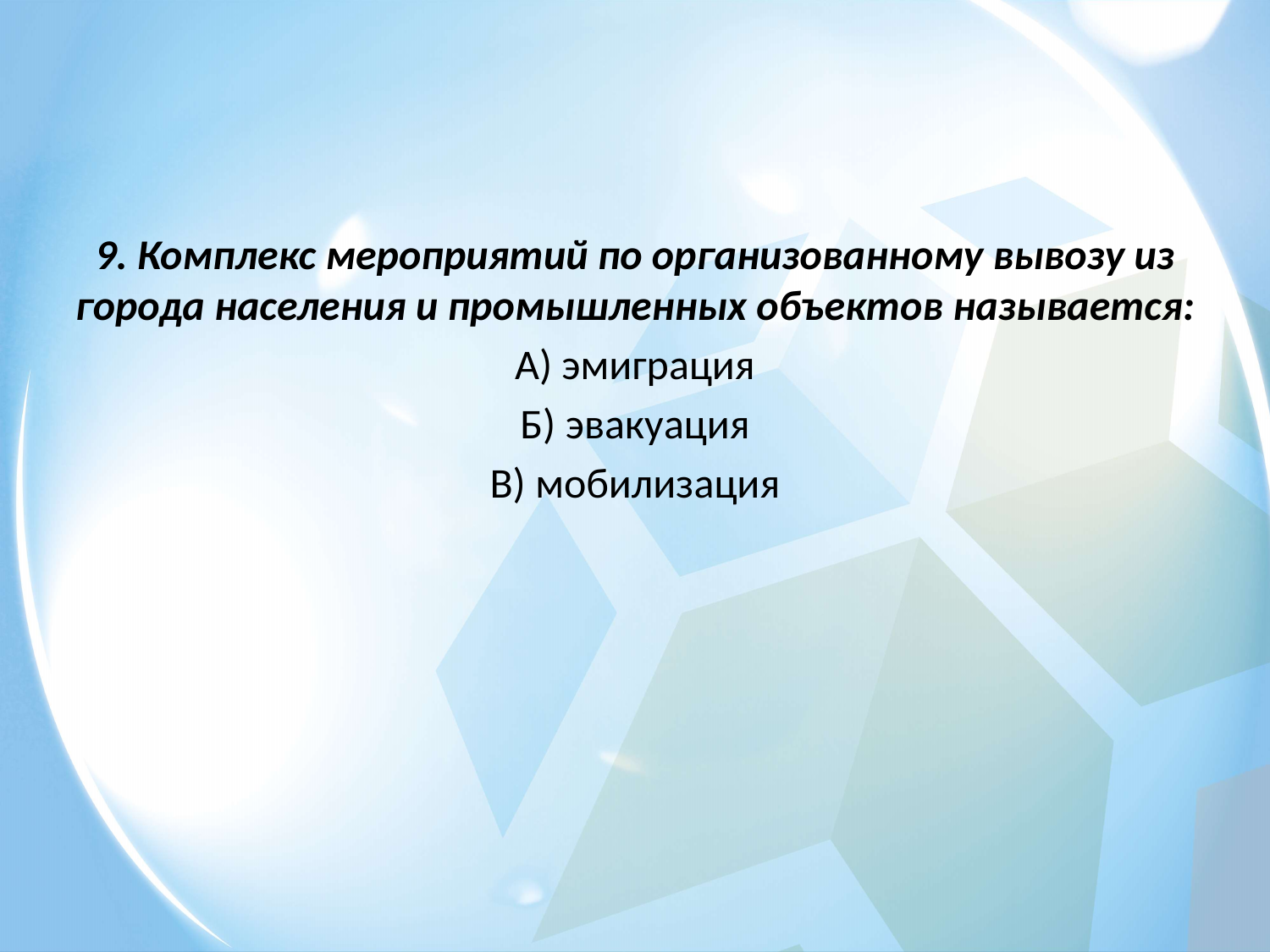

9. Комплекс мероприятий по организованному вывозу из города населения и промышленных объектов называется:
А) эмиграция
Б) эвакуация
В) мобилизация